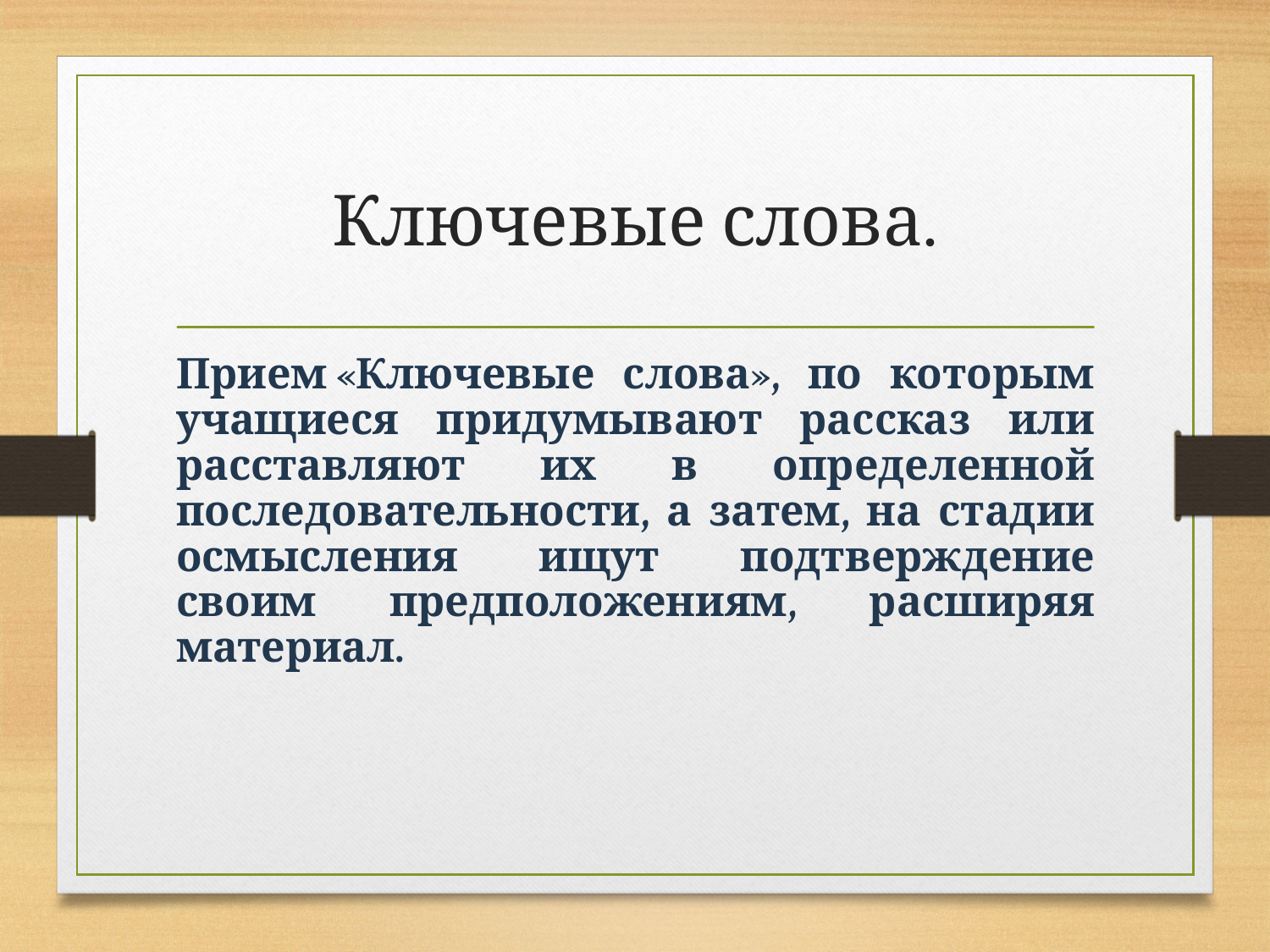

# Ключевые слова.
Прием «Ключевые слова», по которым учащиеся придумывают рассказ или расставляют их в определенной последовательности, а затем, на стадии осмысления ищут подтверждение своим предположениям, расширяя материал.